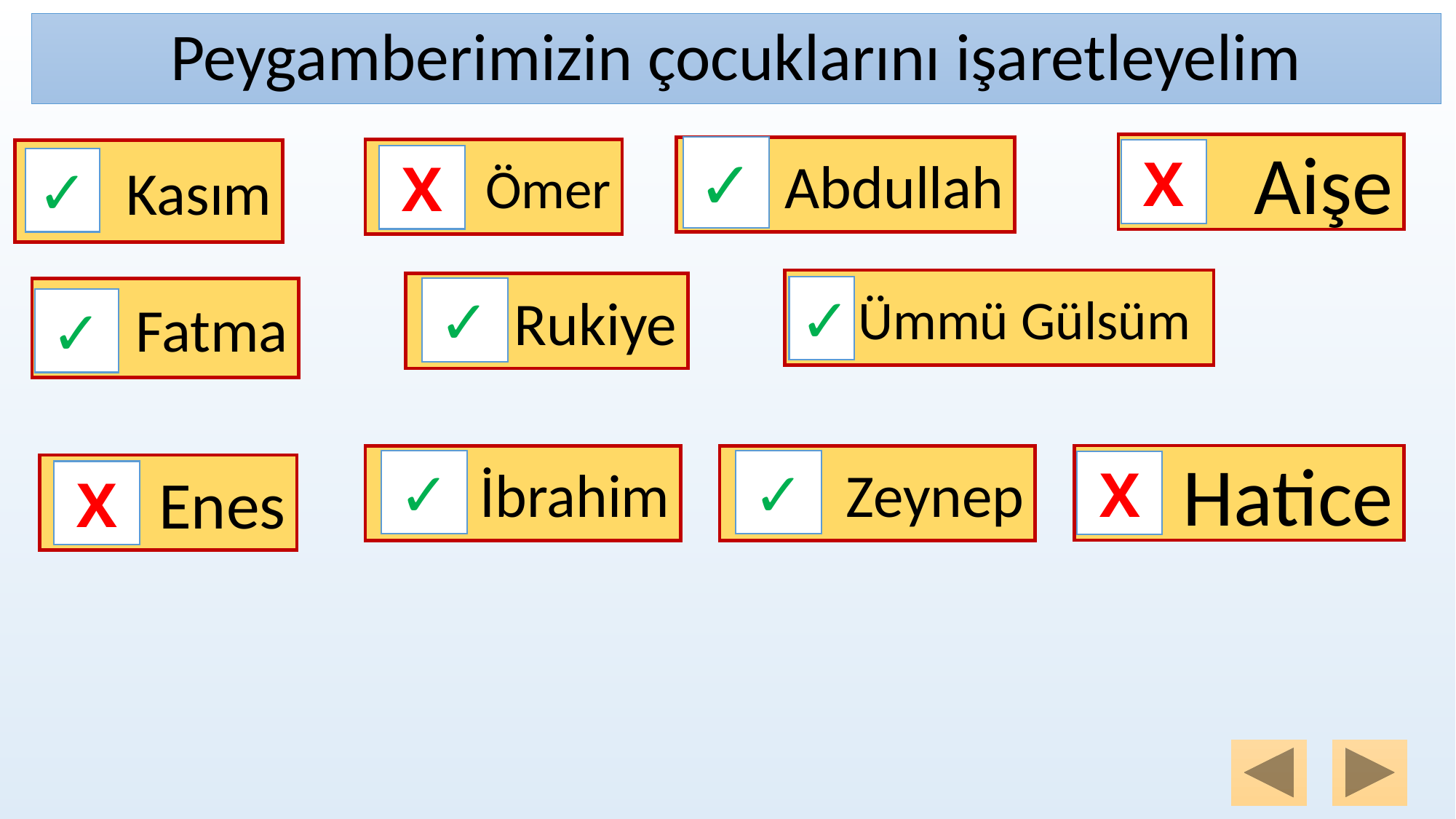

# Peygamberimizin çocuklarını işaretleyelim
Aişe
✓
Abdullah
Ömer
X
 Kasım
X
✓
     Ümmü Gülsüm
Rukiye
✓
✓
Fatma
✓
Hatice
İbrahim
Zeynep
✓
✓
X
Enes
X